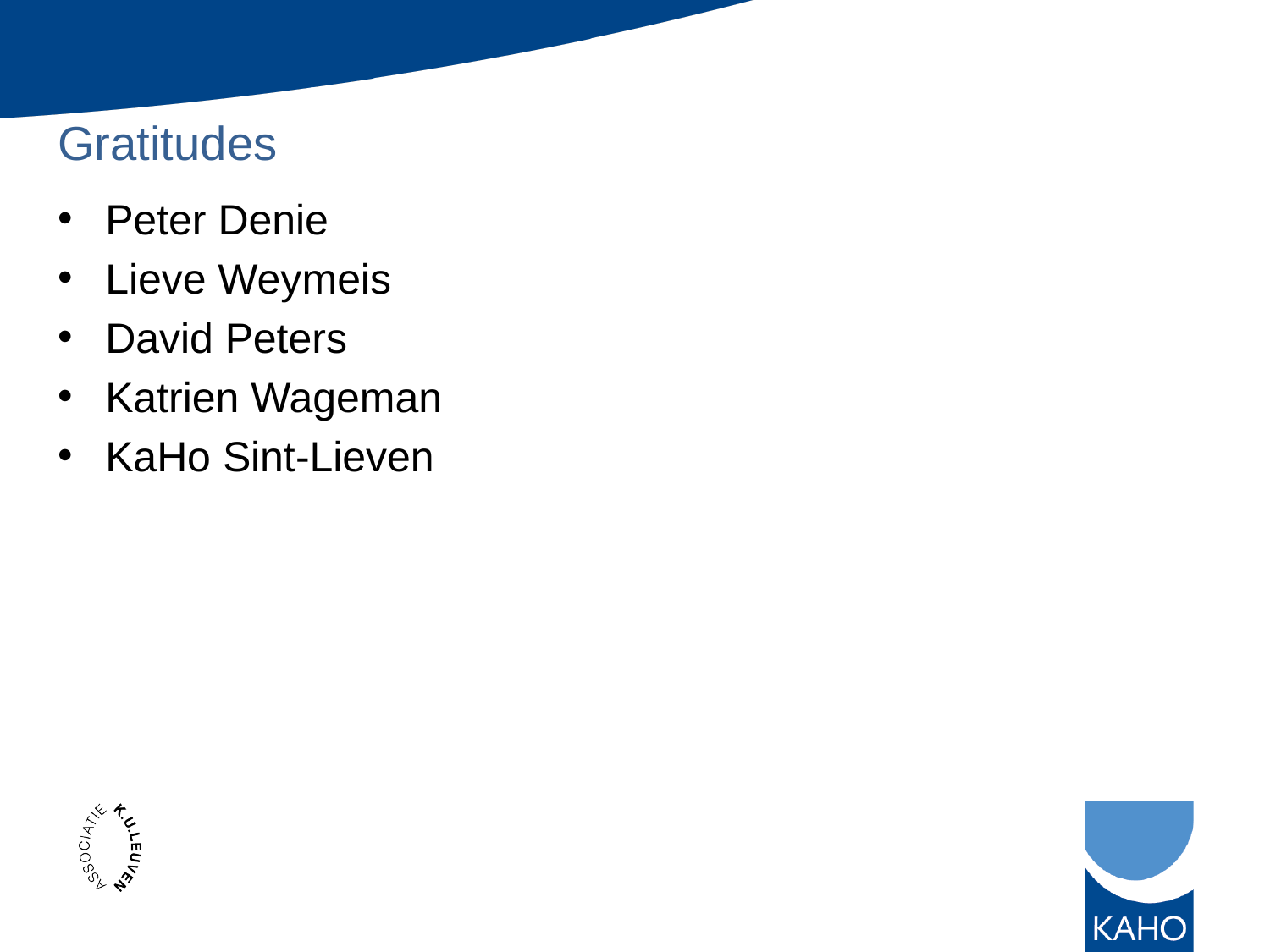

Gratitudes
Peter Denie
Lieve Weymeis
David Peters
Katrien Wageman
KaHo Sint-Lieven